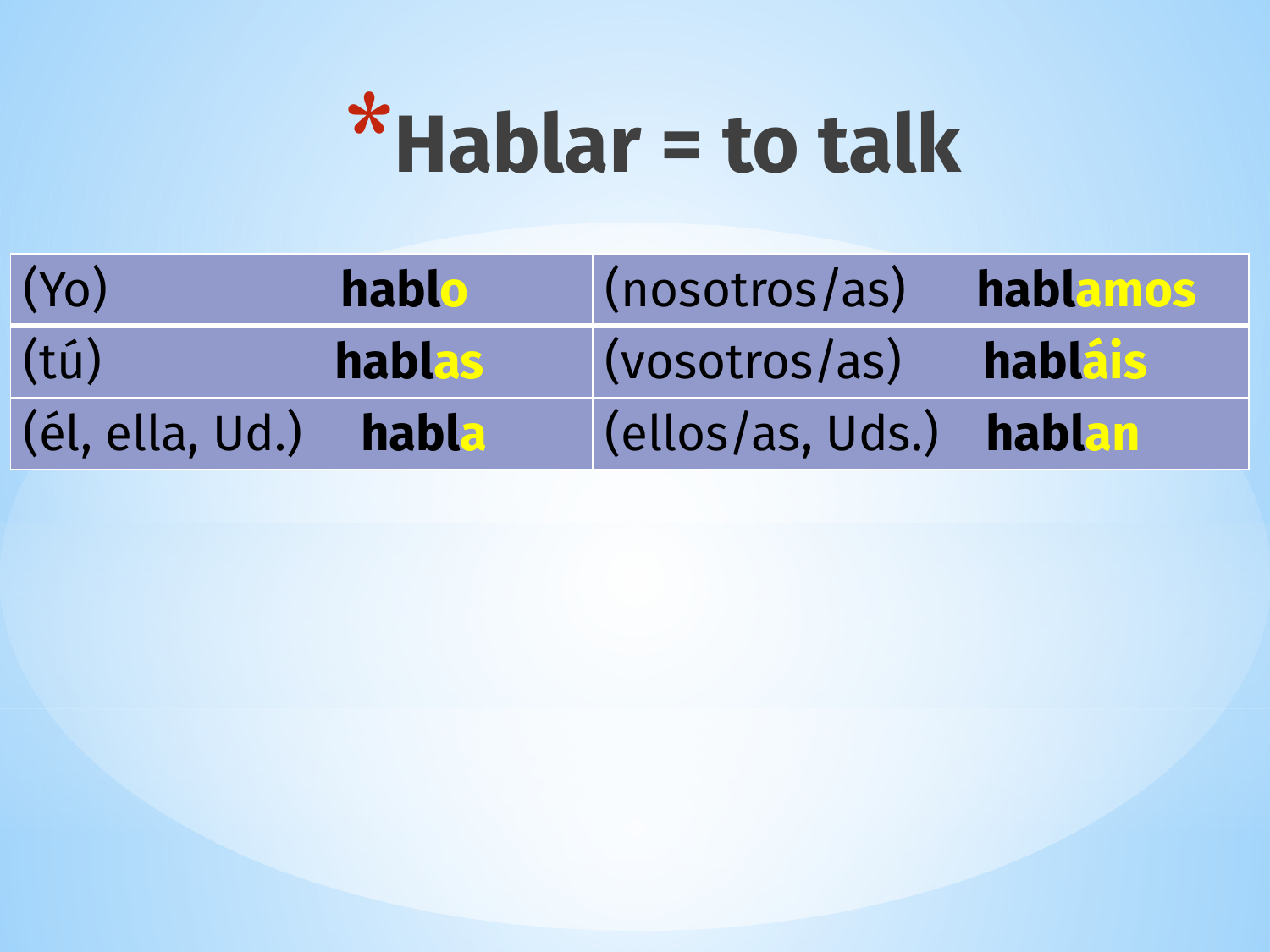

Hablar = to talk
| (Yo) hablo | (nosotros/as) hablamos |
| --- | --- |
| (tú) hablas | (vosotros/as) habláis |
| (él, ella, Ud.) habla | (ellos/as, Uds.) hablan |